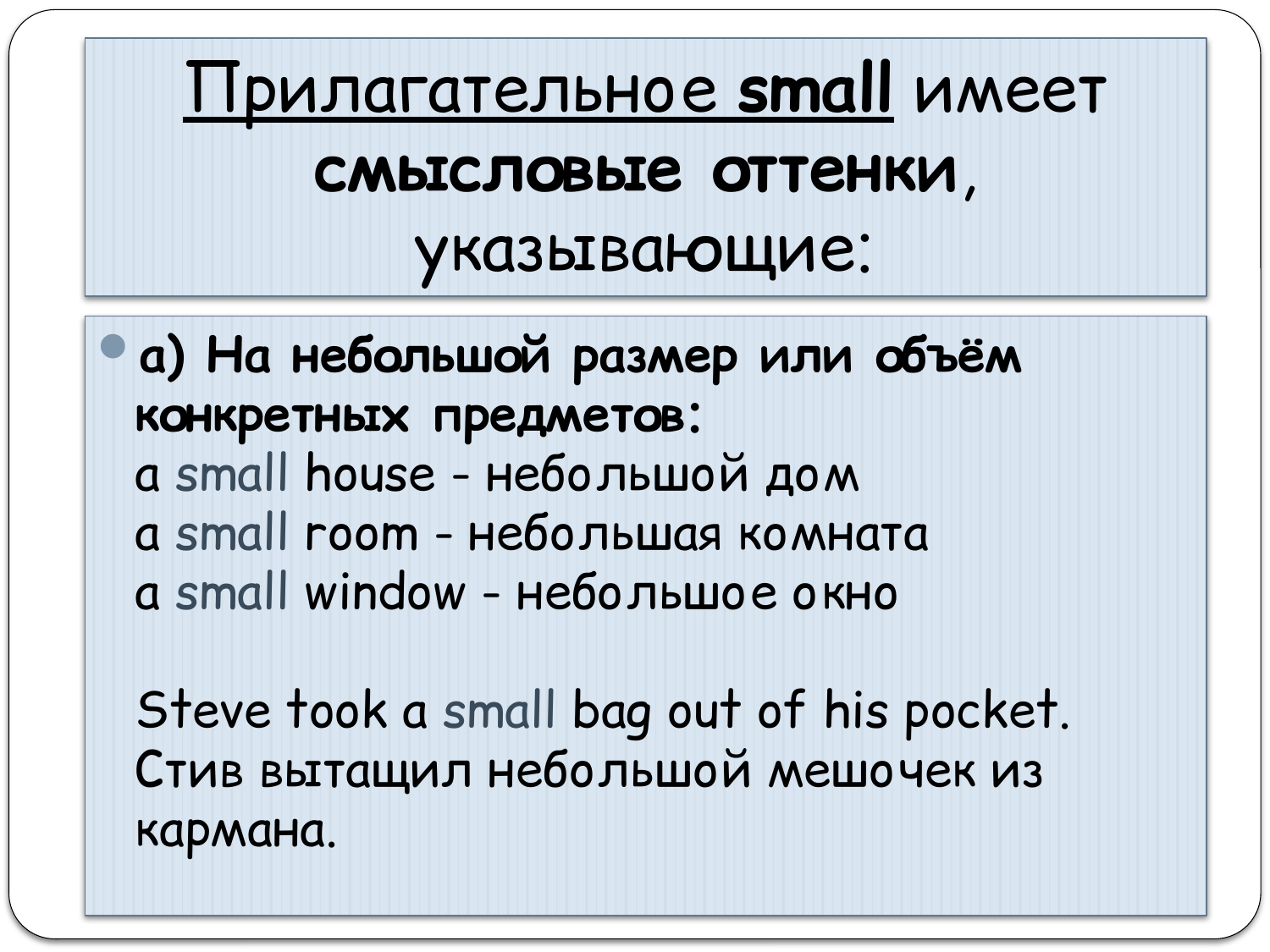

# Прилагательное small имеет смысловые оттенки, указывающие:
а) На небольшой размер или объём конкретных предметов:
a small house - небольшой дом
a small room - небольшая комната
a small window - небольшое окно
Steve took a small bag out of his pocket.
Стив вытащил небольшой мешочек из кармана.